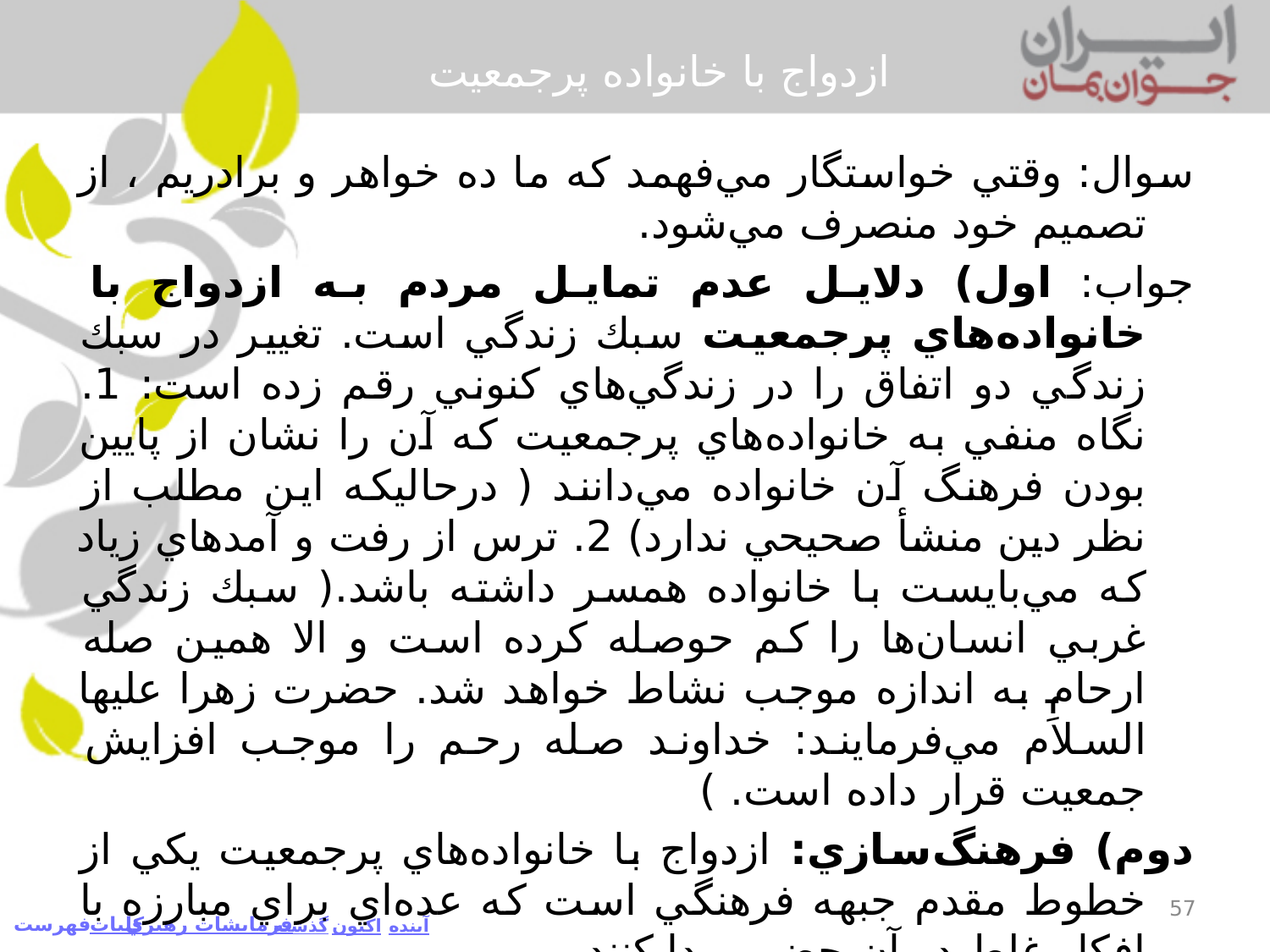

# ازدواج با خانواده پرجمعيت
سوال: وقتي خواستگار مي‌فهمد كه ما ده خواهر و برادريم ، از تصميم خود منصرف مي‌شود.
جواب: اول) دلايل عدم تمايل مردم به ازدواج با خانواده‌هاي پرجمعيت سبك زندگي است. تغيير در سبك زندگي دو اتفاق را در زندگي‌هاي كنوني رقم زده است: 1. نگاه منفي به خانواده‌هاي پرجمعيت كه آن را نشان از پايين بودن فرهنگ آن خانواده مي‌دانند ( درحاليكه اين مطلب از نظر دين منشأ صحيحي ندارد) 2. ترس از رفت و آمدهاي زياد كه مي‌بايست با خانواده همسر داشته باشد.( سبك زندگي غربي انسان‌ها را كم حوصله كرده است و الا همين صله ارحامِ به اندازه موجب نشاط خواهد شد. حضرت زهرا عليها السلام مي‌فرمايند: خداوند صله رحم را موجب افزايش جمعيت قرار داده است. )
دوم) فرهنگ‌سازي: ازدواج با خانواده‌هاي پرجمعيت يكي از خطوط مقدم جبهه فرهنگي است كه عده‌اي براي مبارزه با افكار غلط در آن حضور پيدا كنند.
سوم و چهارم) نگران فردا نباشيد: اين نگاه غلط به خانواده‌هاي پرجمعيت ان‌شاءالله ازبين خواهد رفت. هر اندازه در سالهاي آينده ، تعدا خانواده‌هايي كه بيش از يكي دو تا فرزند دارند بيشتر شود به همان ميزان قبح كاذبِ داشتنِ فرزند بيشتر ، زودتر ريخته مي‌شود.

57